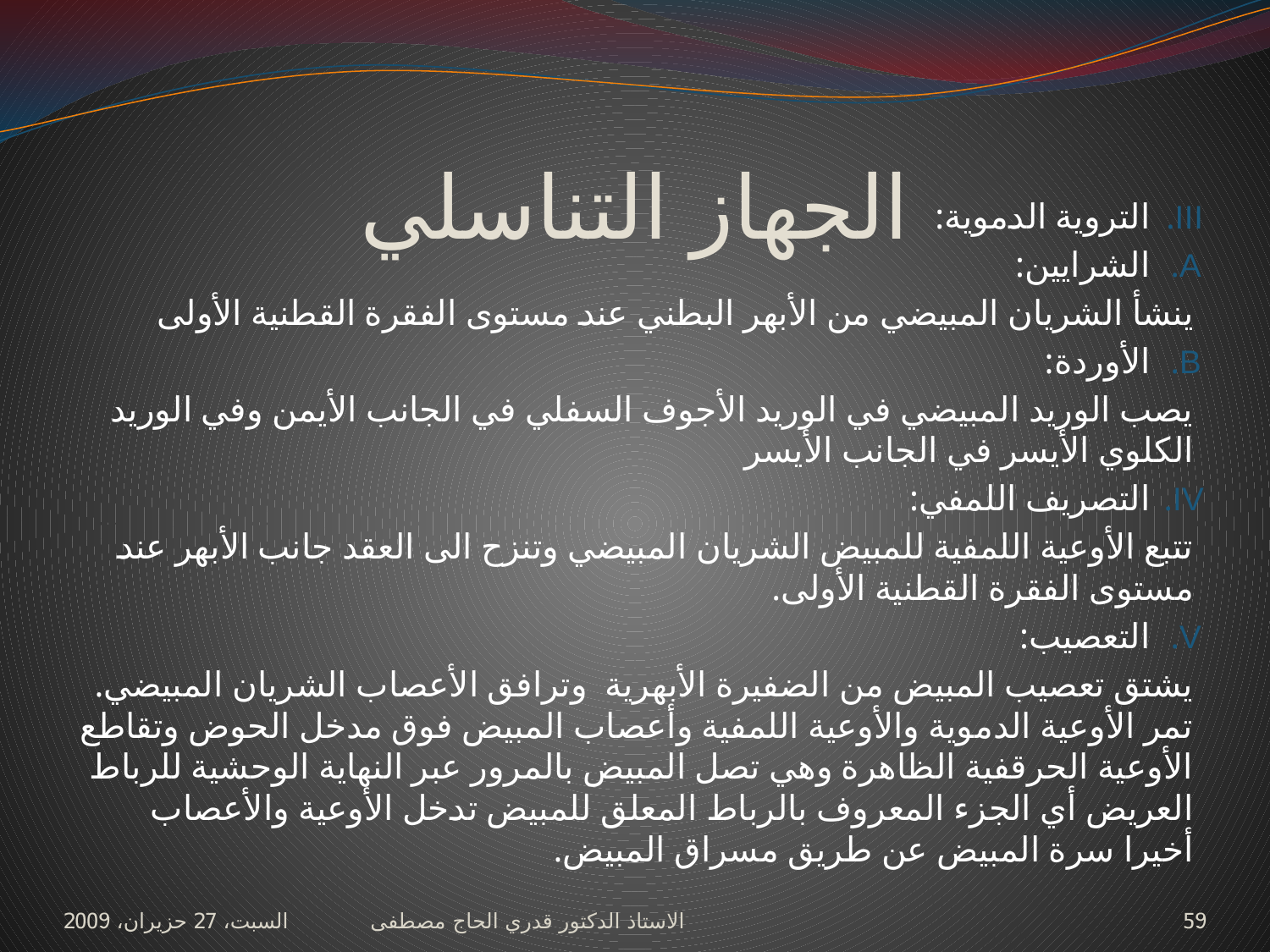

# الجهاز التناسلي
التروية الدموية:
الشرايين:
ينشأ الشريان المبيضي من الأبهر البطني عند مستوى الفقرة القطنية الأولى
الأوردة:
يصب الوريد المبيضي في الوريد الأجوف السفلي في الجانب الأيمن وفي الوريد الكلوي الأيسر في الجانب الأيسر
التصريف اللمفي:
تتبع الأوعية اللمفية للمبيض الشريان المبيضي وتنزح الى العقد جانب الأبهر عند مستوى الفقرة القطنية الأولى.
التعصيب:
يشتق تعصيب المبيض من الضفيرة الأبهرية  وترافق الأعصاب الشريان المبيضي. تمر الأوعية الدموية والأوعية اللمفية وأعصاب المبيض فوق مدخل الحوض وتقاطع الأوعية الحرقفية الظاهرة وهي تصل المبيض بالمرور عبر النهاية الوحشية للرباط العريض أي الجزء المعروف بالرباط المعلق للمبيض تدخل الأوعية والأعصاب أخيرا سرة المبيض عن طريق مسراق المبيض.
السبت، 27 حزيران، 2009
الاستاذ الدكتور قدري الحاج مصطفى
59